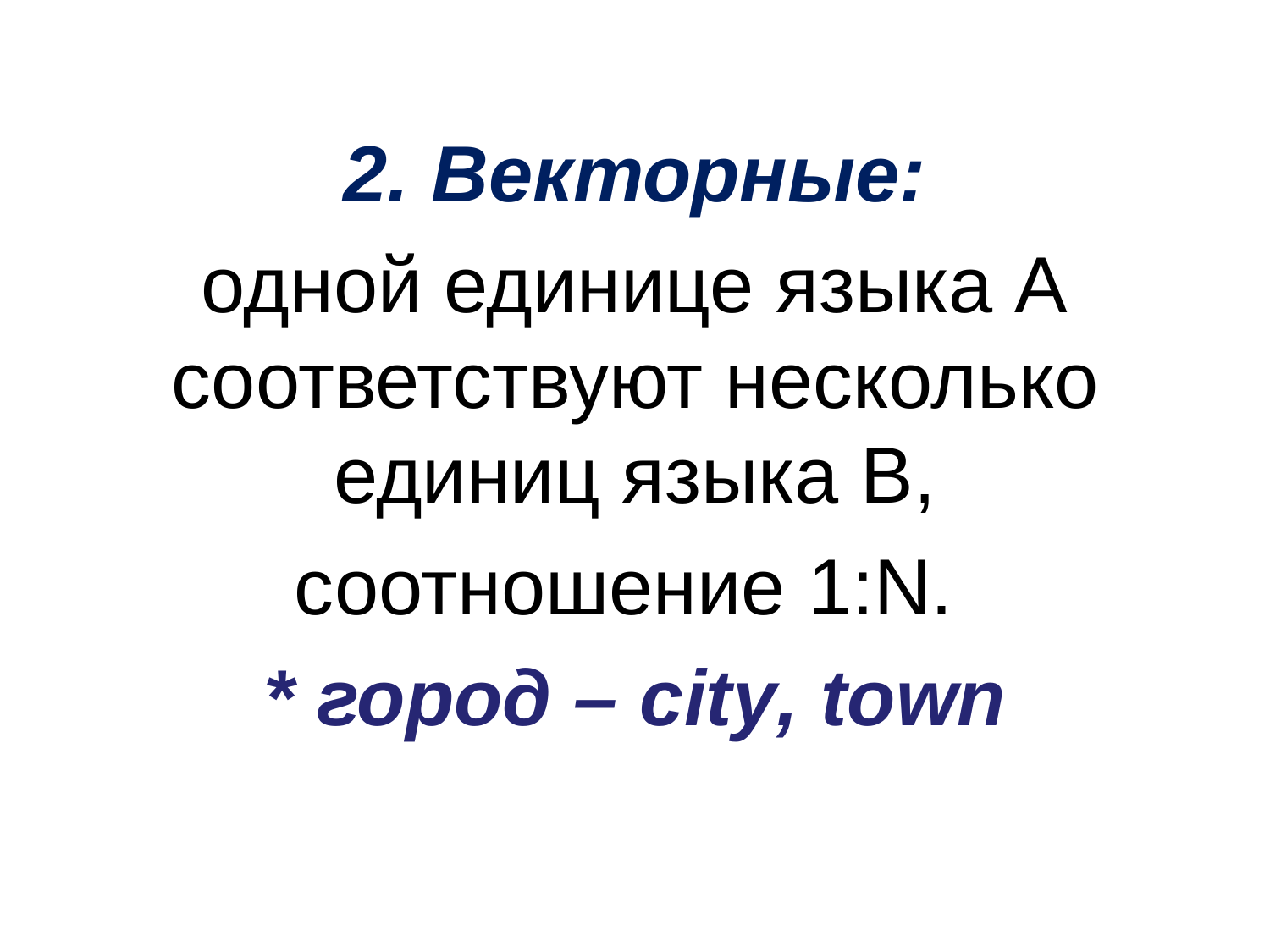

2. Векторные:
одной единице языка А соответствуют несколько единиц языка В,
соотношение 1:N.
* город – city, town